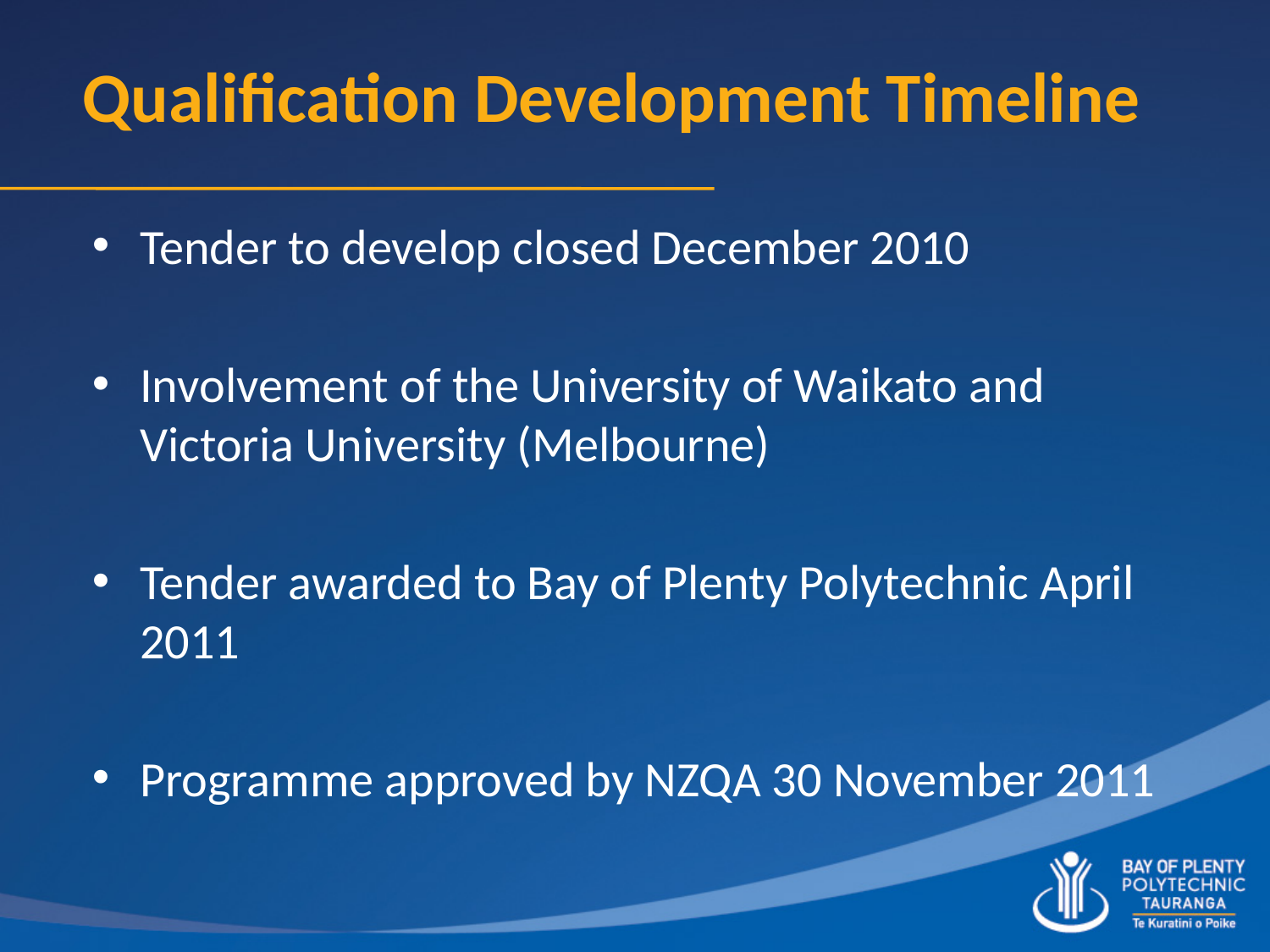

# Qualification Development Timeline
Tender to develop closed December 2010

Involvement of the University of Waikato and Victoria University (Melbourne)

Tender awarded to Bay of Plenty Polytechnic April 2011

Programme approved by NZQA 30 November 2011